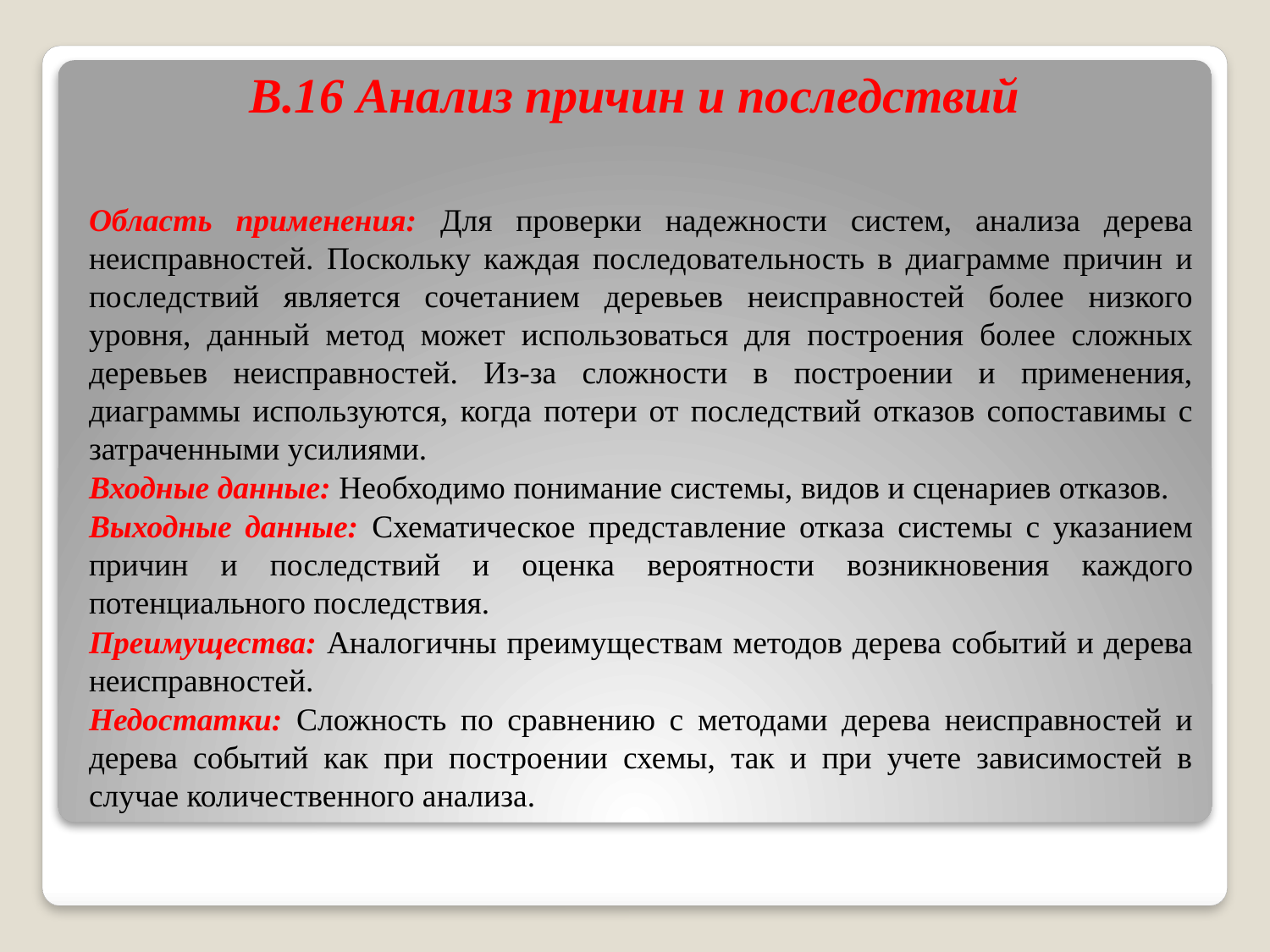

# B.16 Анализ причин и последствий
Область применения: Для проверки надежности систем, анализа дерева неисправностей. Поскольку каждая последовательность в диаграмме причин и последствий является сочетанием деревьев неисправностей более низкого уровня, данный метод может использоваться для построения более сложных деревьев неисправностей. Из-за сложности в построении и применения, диаграммы используются, когда потери от последствий отказов сопоставимы с затраченными усилиями.
Входные данные: Необходимо понимание системы, видов и сценариев отказов.
Выходные данные: Схематическое представление отказа системы с указанием причин и последствий и оценка вероятности возникновения каждого потенциального последствия.
Преимущества: Аналогичны преимуществам методов дерева событий и дерева неисправностей.
Недостатки: Сложность по сравнению с методами дерева неисправностей и дерева событий как при построении схемы, так и при учете зависимостей в случае количественного анализа.